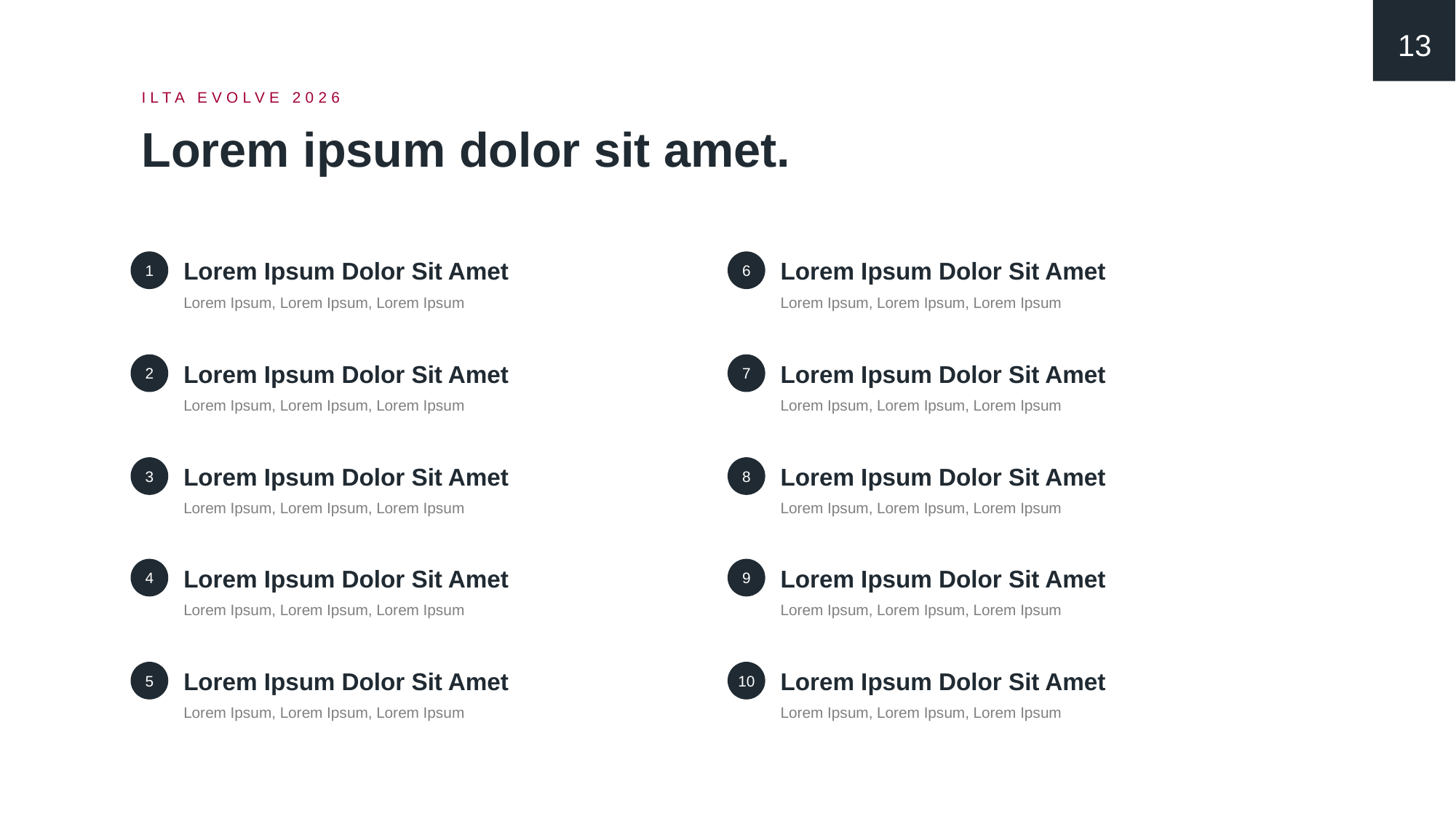

13
ILTA EVOLVE 2026
Lorem ipsum dolor sit amet.
Lorem Ipsum Dolor Sit Amet
Lorem Ipsum, Lorem Ipsum, Lorem Ipsum
1
Lorem Ipsum Dolor Sit Amet
Lorem Ipsum, Lorem Ipsum, Lorem Ipsum
6
Lorem Ipsum Dolor Sit Amet
Lorem Ipsum, Lorem Ipsum, Lorem Ipsum
2
Lorem Ipsum Dolor Sit Amet
Lorem Ipsum, Lorem Ipsum, Lorem Ipsum
7
Lorem Ipsum Dolor Sit Amet
Lorem Ipsum, Lorem Ipsum, Lorem Ipsum
3
Lorem Ipsum Dolor Sit Amet
Lorem Ipsum, Lorem Ipsum, Lorem Ipsum
8
Lorem Ipsum Dolor Sit Amet
Lorem Ipsum, Lorem Ipsum, Lorem Ipsum
4
Lorem Ipsum Dolor Sit Amet
Lorem Ipsum, Lorem Ipsum, Lorem Ipsum
9
Lorem Ipsum Dolor Sit Amet
Lorem Ipsum, Lorem Ipsum, Lorem Ipsum
5
Lorem Ipsum Dolor Sit Amet
Lorem Ipsum, Lorem Ipsum, Lorem Ipsum
10